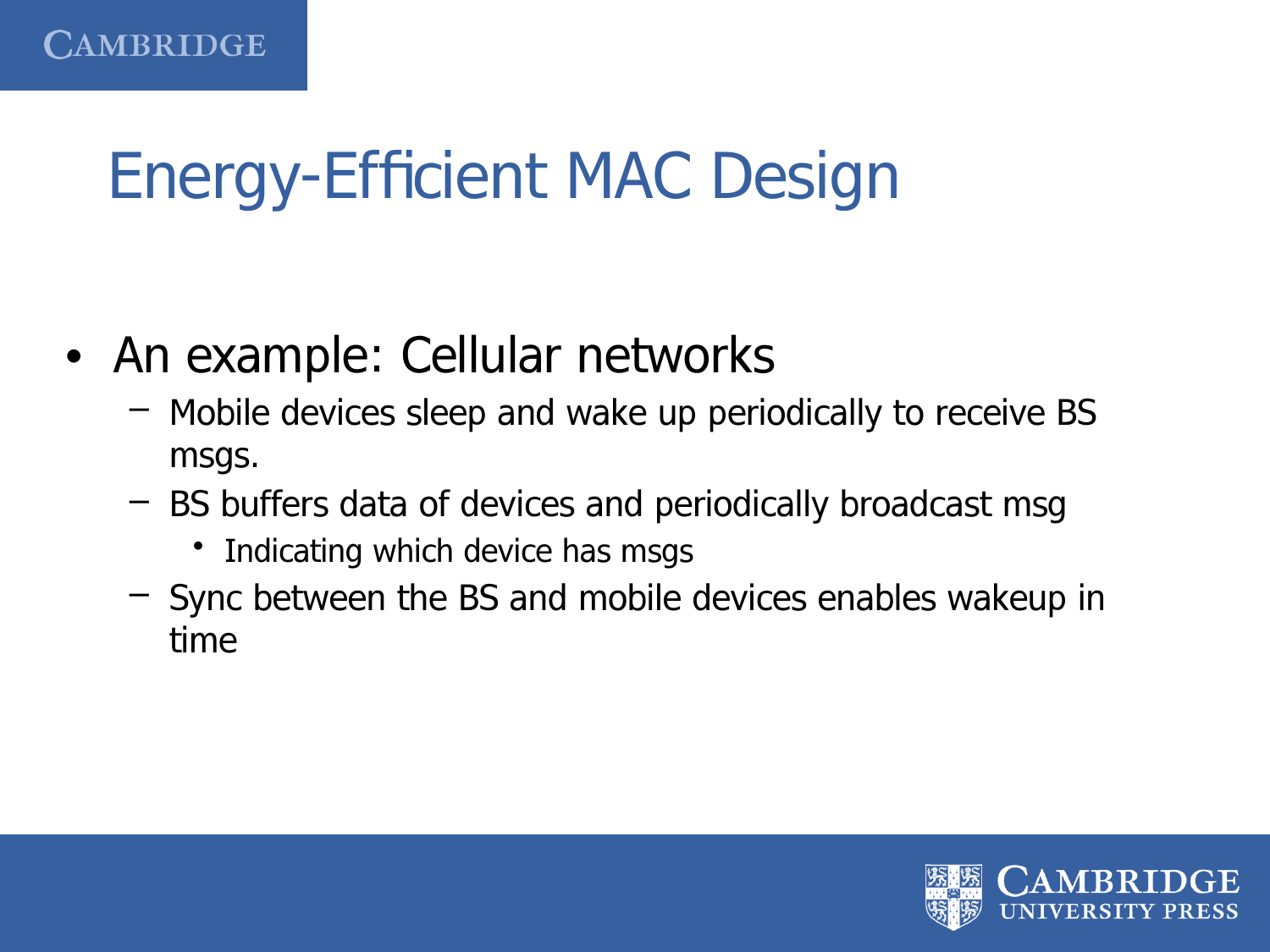

# Energy-Efficient MAC Design
An example: Cellular networks
Mobile devices sleep and wake up periodically to receive BS msgs.
BS buffers data of devices and periodically broadcast msg
Indicating which device has msgs
Sync between the BS and mobile devices enables wakeup in time